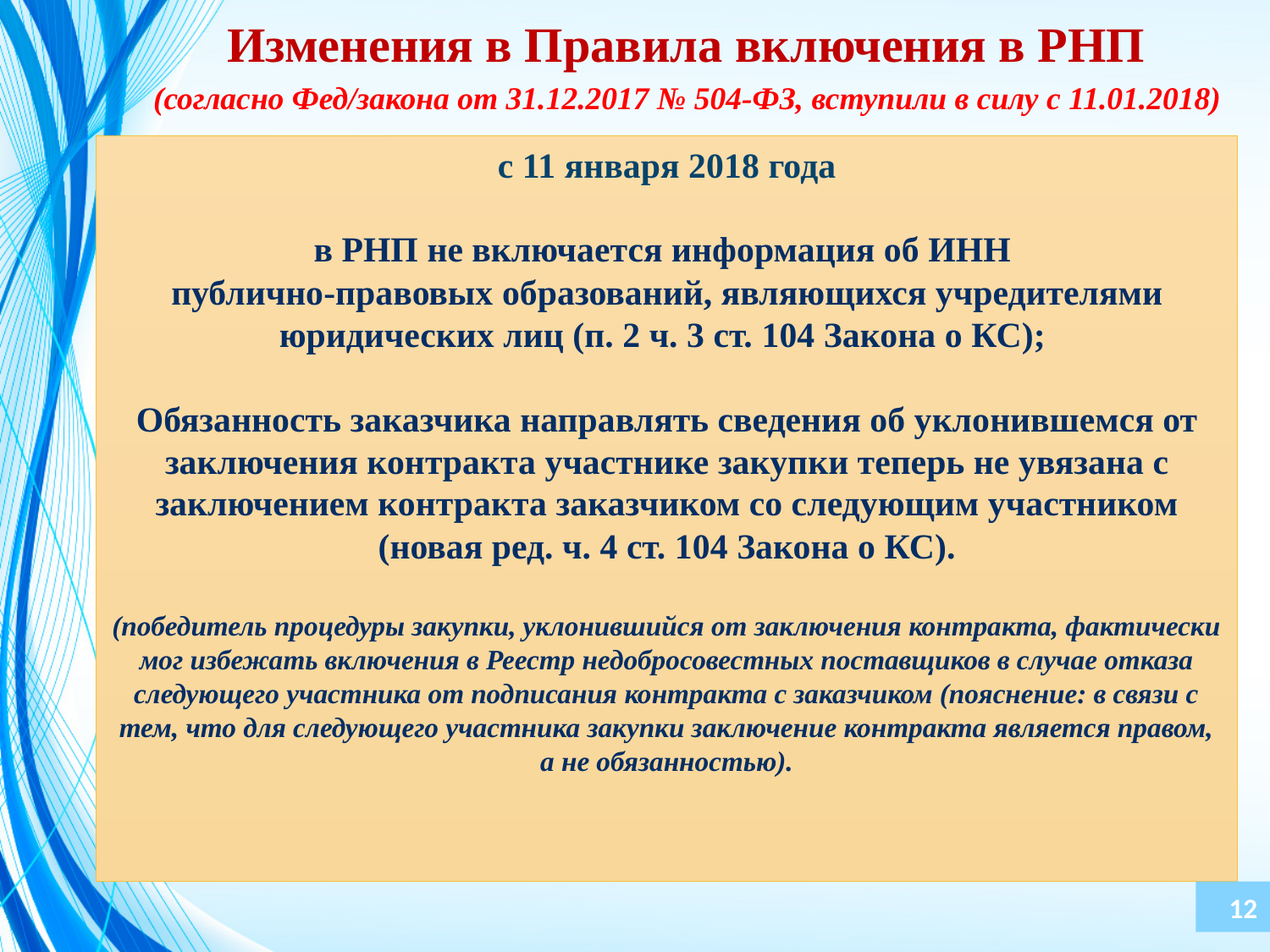

Изменения в Правила включения в РНП
           (согласно Фед/закона от 31.12.2017 № 504-ФЗ, вступили в силу с 11.01.2018)

с 11 января 2018 года

в РНП не включается информация об ИНН
публично-правовых образований, являющихся учредителями юридических лиц (п. 2 ч. 3 ст. 104 Закона о КС);

Обязанность заказчика направлять сведения об уклонившемся от заключения контракта участнике закупки теперь не увязана с заключением контракта заказчиком со следующим участником (новая ред. ч. 4 ст. 104 Закона о КС).

(победитель процедуры закупки, уклонившийся от заключения контракта, фактически мог избежать включения в Реестр недобросовестных поставщиков в случае отказа следующего участника от подписания контракта с заказчиком (пояснение: в связи с тем, что для следующего участника закупки заключение контракта является правом, а не обязанностью).

12